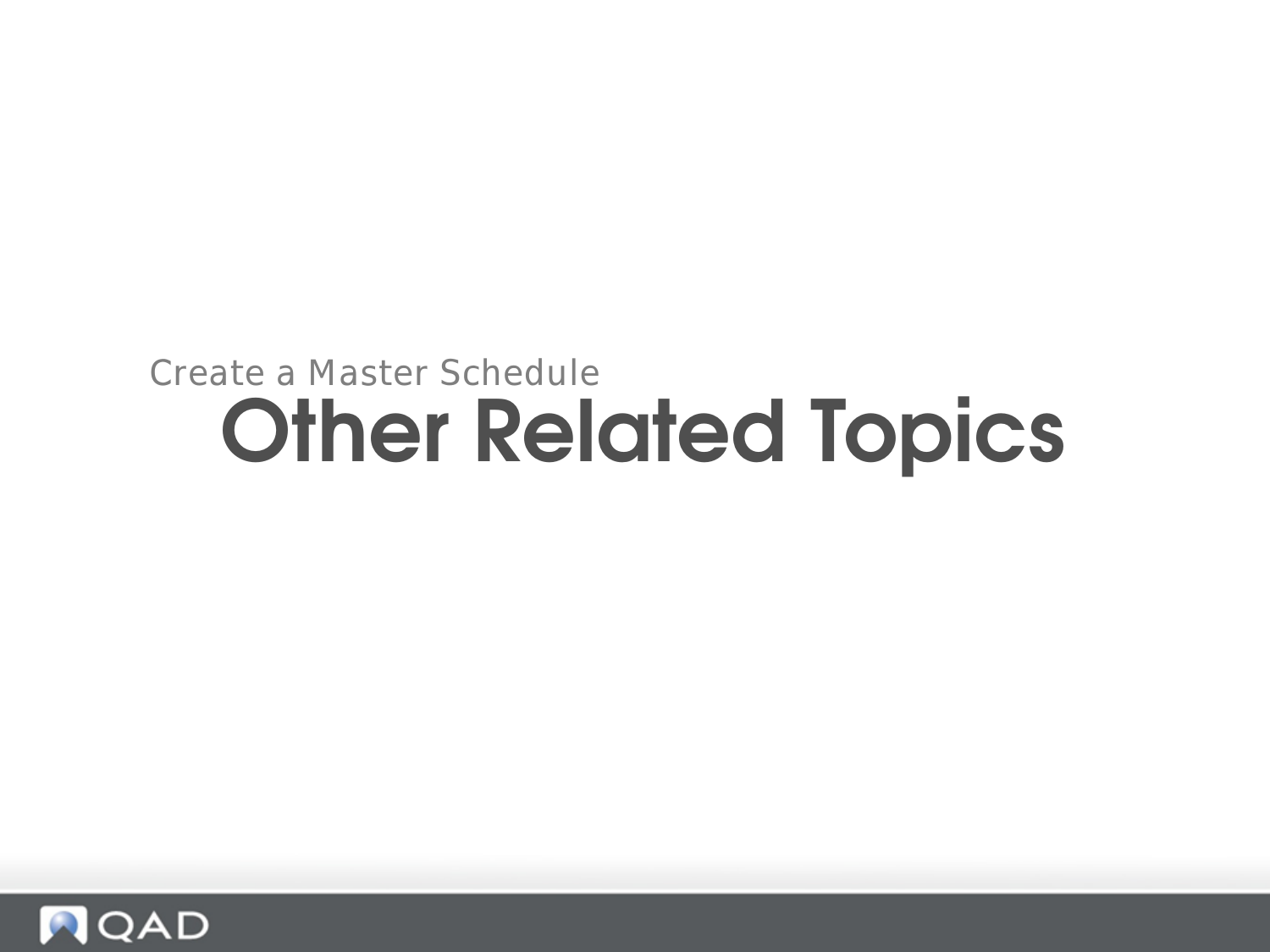

Create a Master Schedule
 Other Related Topics